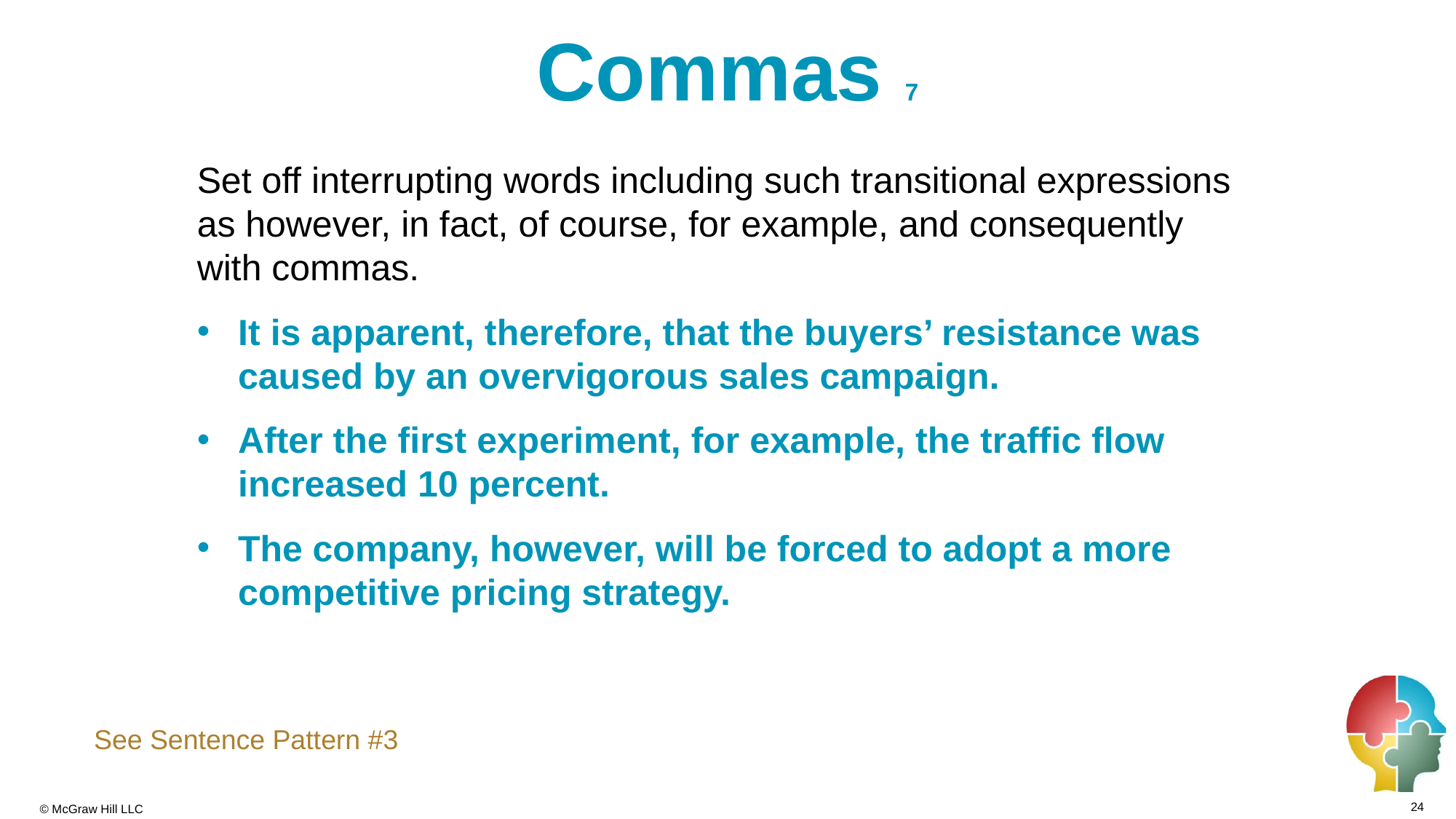

# Commas 7
Set off interrupting words including such transitional expressions as however, in fact, of course, for example, and consequently with commas.
It is apparent, therefore, that the buyers’ resistance was caused by an overvigorous sales campaign.
After the first experiment, for example, the traffic flow increased 10 percent.
The company, however, will be forced to adopt a more competitive pricing strategy.
See Sentence Pattern #3
24